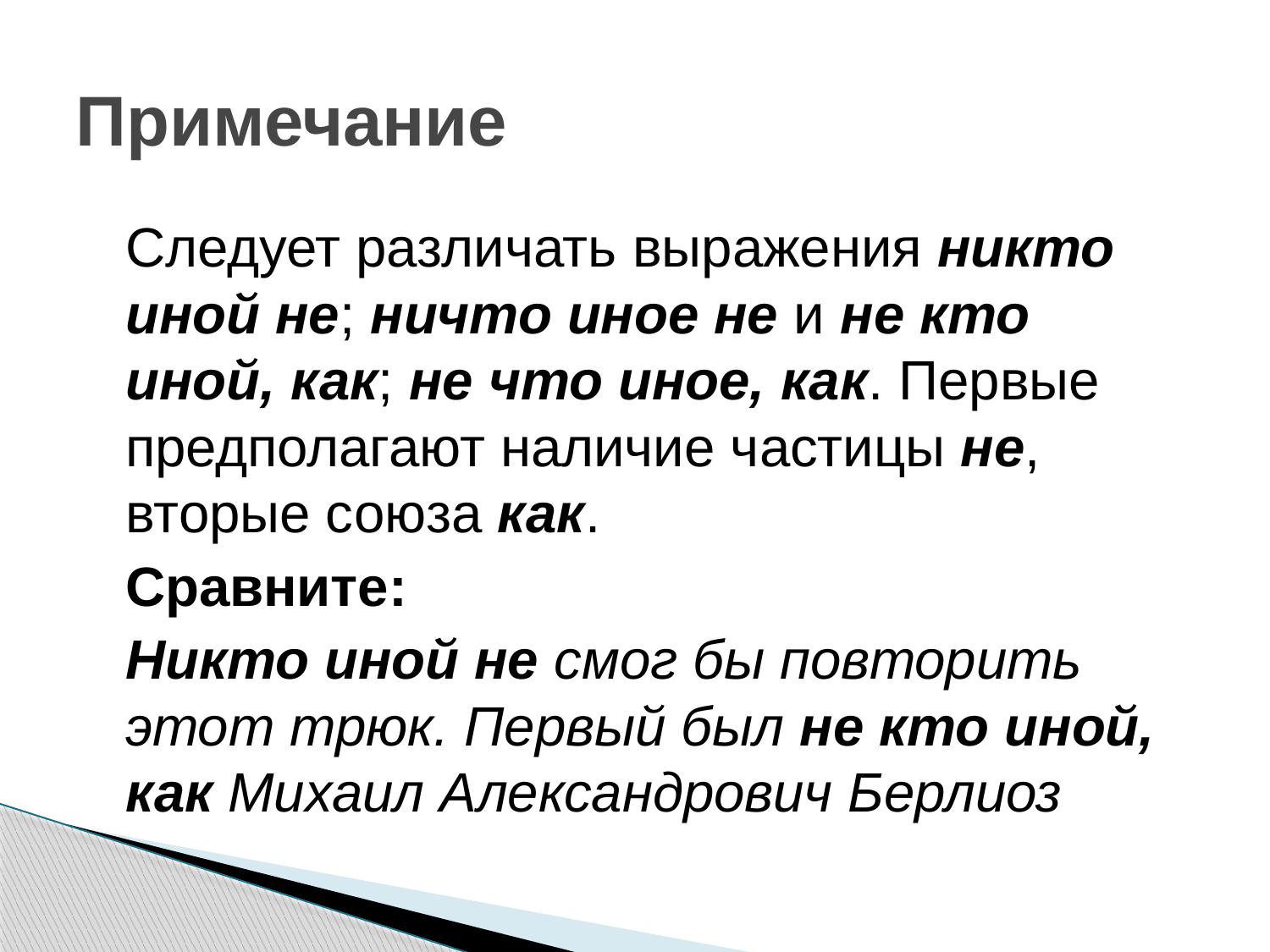

# Примечание
		Следует различать выражения никто иной не; ничто иное не и не кто иной, как; не что иное, как. Первые предполагают наличие частицы не, вторые союза как.
		Сравните:
	Никто иной не смог бы повторить этот трюк. Первый был не кто иной, как Михаил Александрович Берлиоз